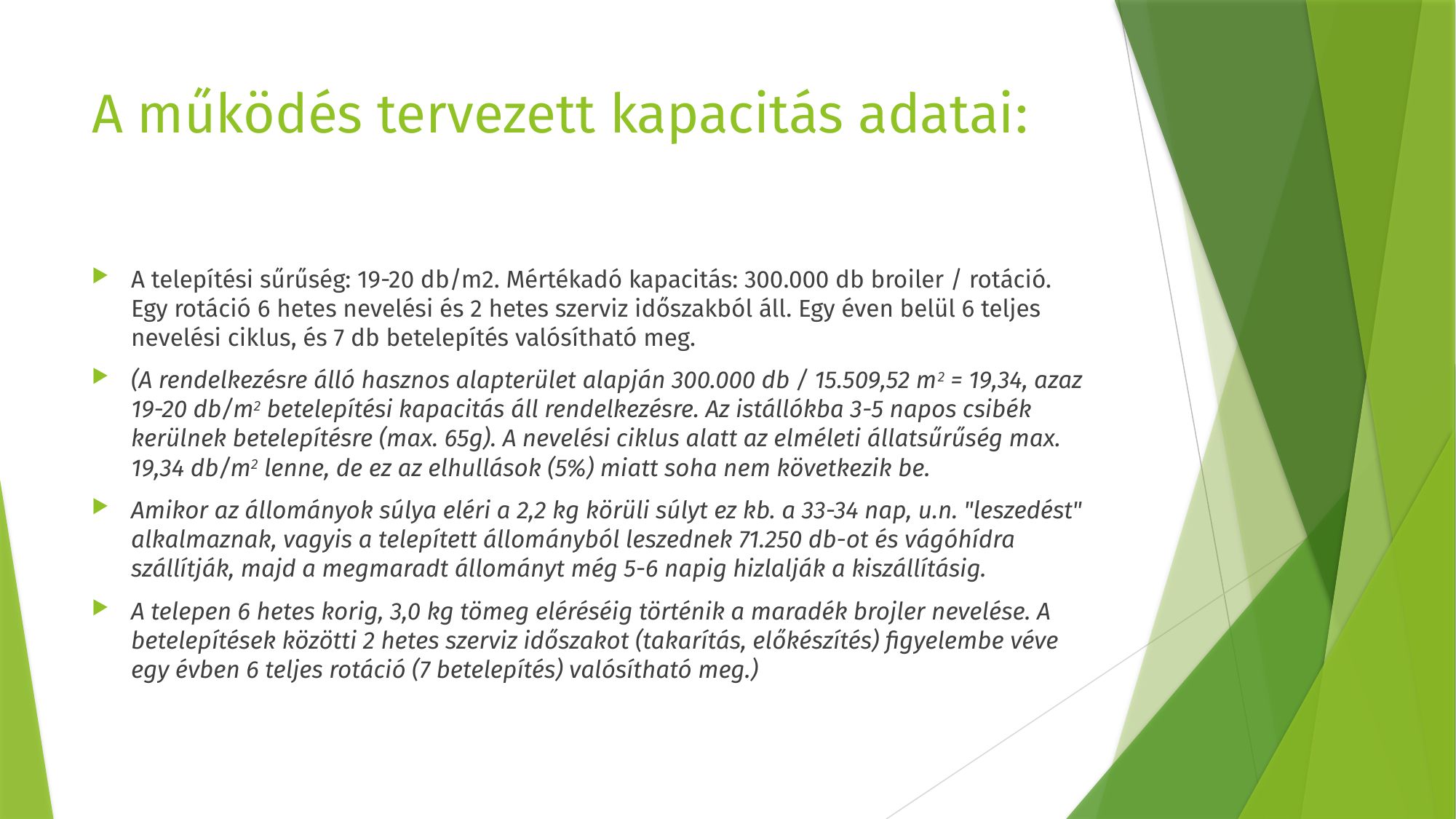

# A működés tervezett kapacitás adatai:
A telepítési sűrűség: 19-20 db/m2. Mértékadó kapacitás: 300.000 db broiler / rotáció. Egy rotáció 6 hetes nevelési és 2 hetes szerviz időszakból áll. Egy éven belül 6 teljes nevelési ciklus, és 7 db betelepítés valósítható meg.
(A rendelkezésre álló hasznos alapterület alapján 300.000 db / 15.509,52 m2 = 19,34, azaz 19-20 db/m2 betelepítési kapacitás áll rendelkezésre. Az istállókba 3-5 napos csibék kerülnek betelepítésre (max. 65g). A nevelési ciklus alatt az elméleti állatsűrűség max. 19,34 db/m2 lenne, de ez az elhullások (5%) miatt soha nem következik be.
Amikor az állományok súlya eléri a 2,2 kg körüli súlyt ez kb. a 33-34 nap, u.n. "leszedést" alkalmaznak, vagyis a telepített állományból leszednek 71.250 db-ot és vágóhídra szállítják, majd a megmaradt állományt még 5-6 napig hizlalják a kiszállításig.
A telepen 6 hetes korig, 3,0 kg tömeg eléréséig történik a maradék brojler nevelése. A betelepítések közötti 2 hetes szerviz időszakot (takarítás, előkészítés) figyelembe véve egy évben 6 teljes rotáció (7 betelepítés) valósítható meg.)